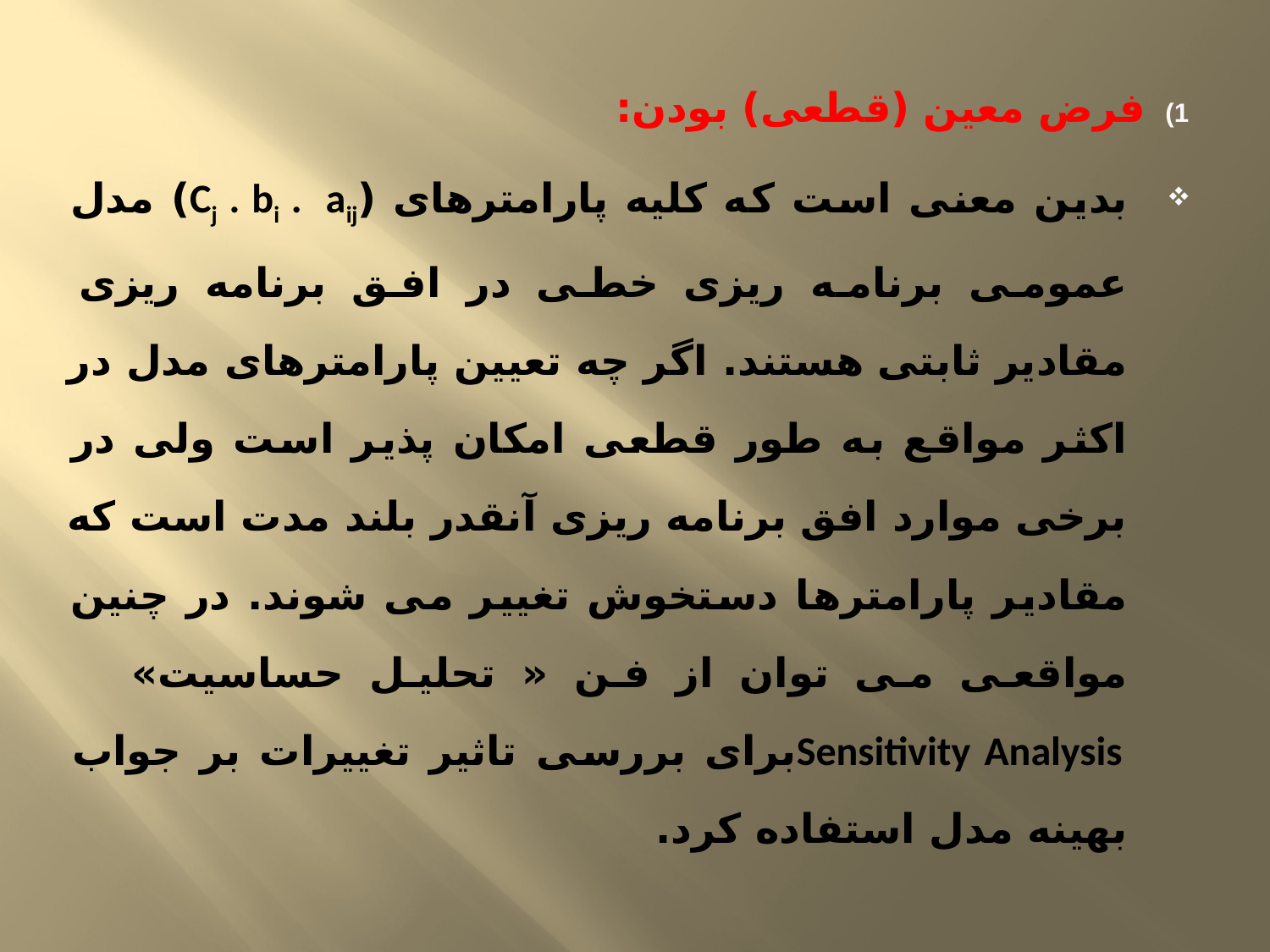

فرض معین (قطعی) بودن:
بدین معنی است که کلیه پارامترهای (Cj . bi .  aij) مدل عمومی برنامه ریزی خطی در افق برنامه ریزی مقادیر ثابتی هستند. اگر چه تعیین پارامترهای مدل در اکثر مواقع به طور قطعی امکان پذیر است ولی در برخی موارد افق برنامه ریزی آنقدر بلند مدت است که مقادیر پارامترها دستخوش تغییر می شوند. در چنین مواقعی می توان از فن « تحلیل حساسیت»   Sensitivity Analysisبرای بررسی تاثیر تغییرات بر جواب بهینه مدل استفاده کرد.